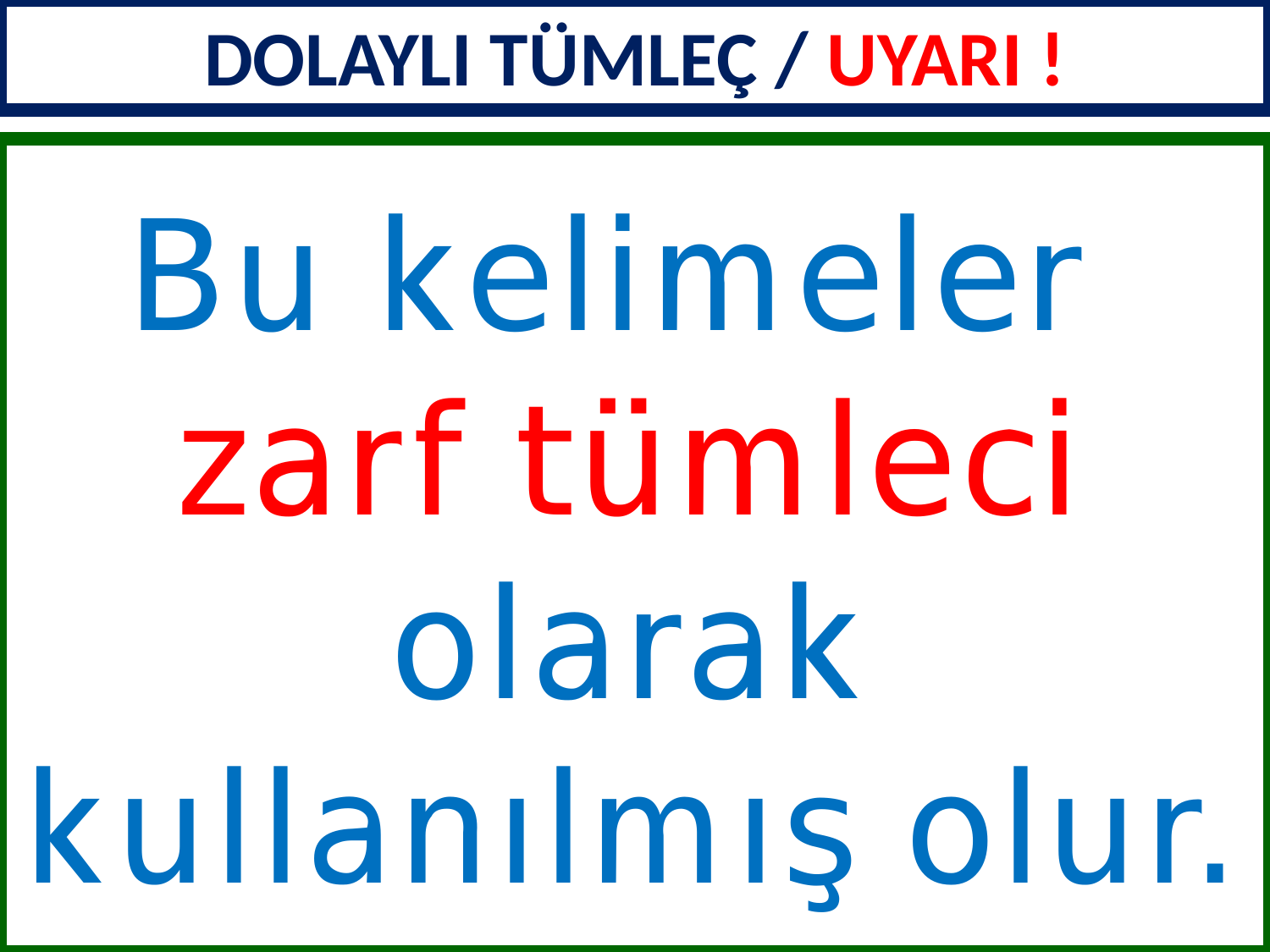

DOLAYLI TÜMLEÇ / UYARI !
Bu kelimeler
zarf tümleci olarak kullanılmış olur.